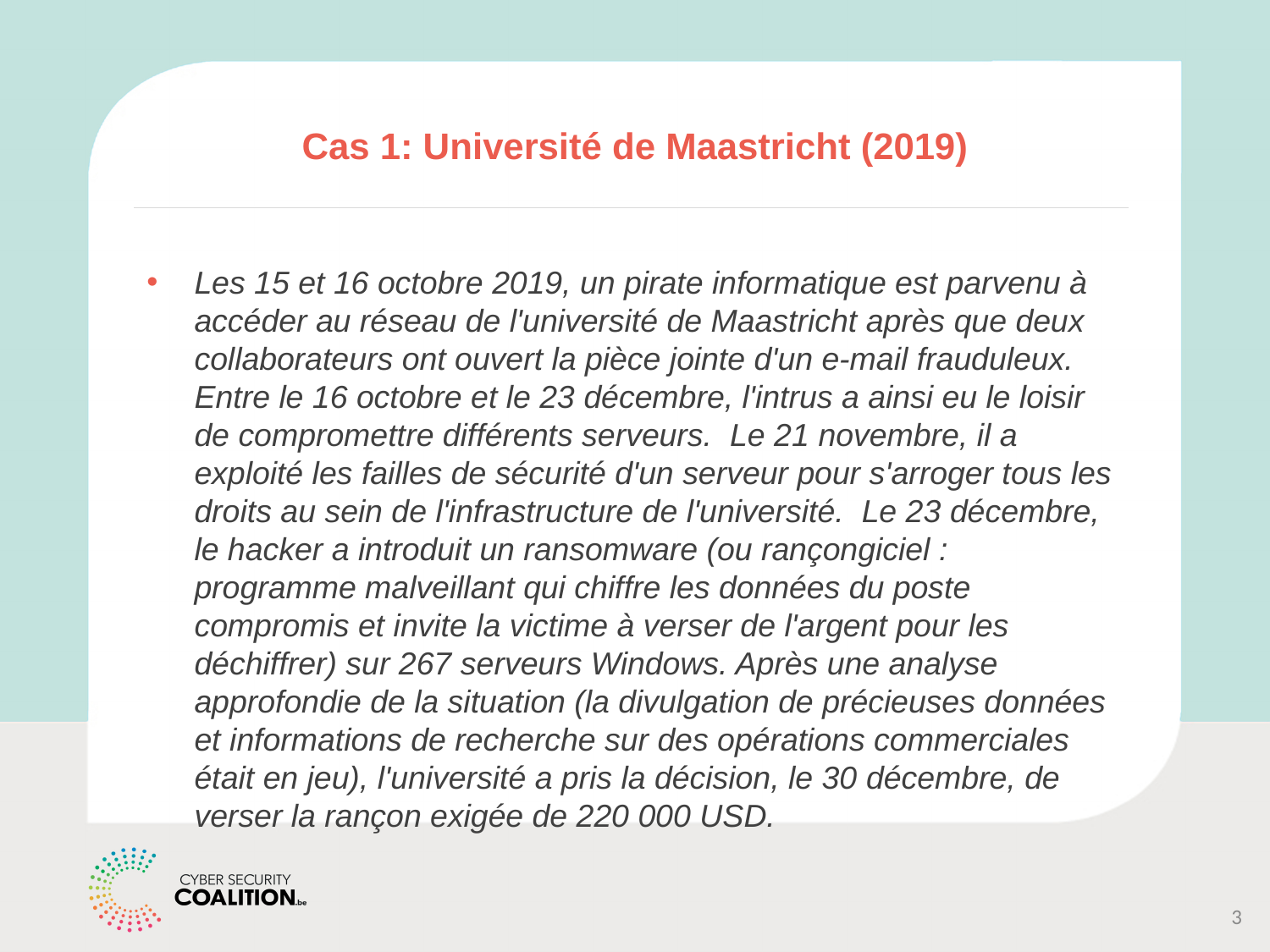

# Cas 1: Université de Maastricht (2019)
Les 15 et 16 octobre 2019, un pirate informatique est parvenu à accéder au réseau de l'université de Maastricht après que deux collaborateurs ont ouvert la pièce jointe d'un e-mail frauduleux.  Entre le 16 octobre et le 23 décembre, l'intrus a ainsi eu le loisir de compromettre différents serveurs.  Le 21 novembre, il a exploité les failles de sécurité d'un serveur pour s'arroger tous les droits au sein de l'infrastructure de l'université.  Le 23 décembre, le hacker a introduit un ransomware (ou rançongiciel : programme malveillant qui chiffre les données du poste compromis et invite la victime à verser de l'argent pour les déchiffrer) sur 267 serveurs Windows. Après une analyse approfondie de la situation (la divulgation de précieuses données et informations de recherche sur des opérations commerciales était en jeu), l'université a pris la décision, le 30 décembre, de verser la rançon exigée de 220 000 USD.

3